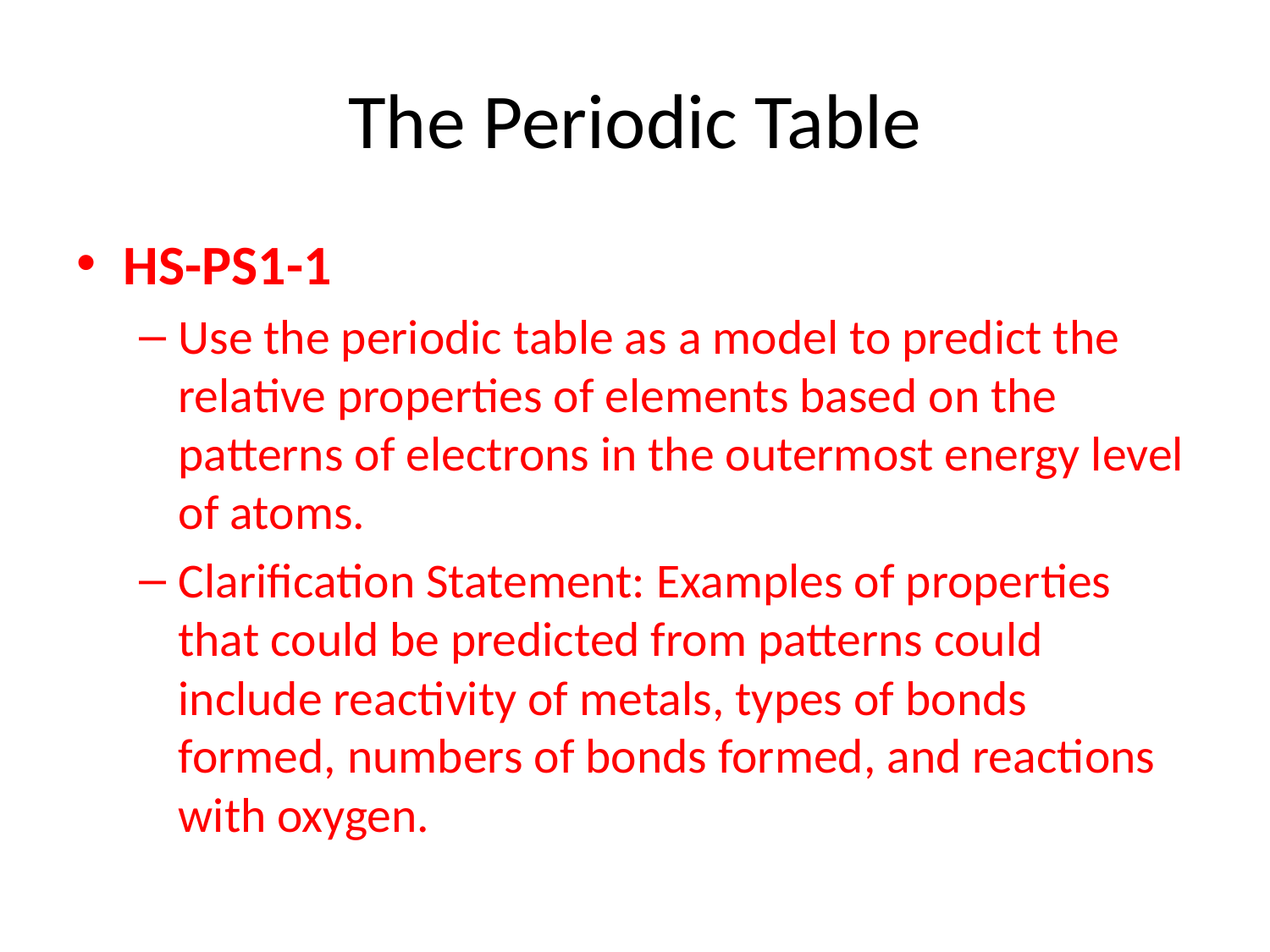

# The Periodic Table
HS-PS1-1
Use the periodic table as a model to predict the relative properties of elements based on the patterns of electrons in the outermost energy level of atoms.
Clarification Statement: Examples of properties that could be predicted from patterns could include reactivity of metals, types of bonds formed, numbers of bonds formed, and reactions with oxygen.